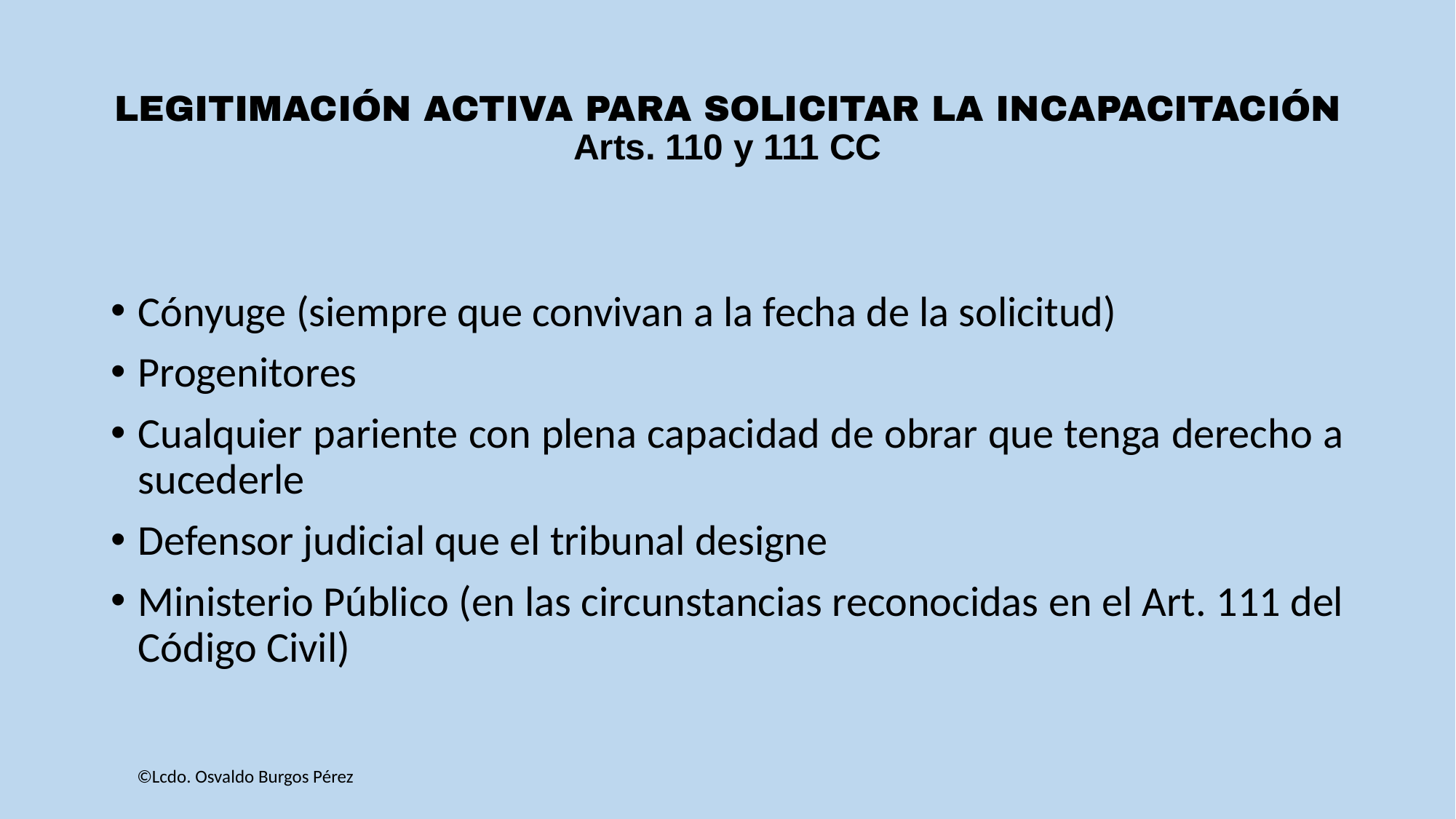

# LEGITIMACIÓN ACTIVA PARA SOLICITAR LA INCAPACITACIÓN Arts. 110 y 111 CC

Cónyuge (siempre que convivan a la fecha de la solicitud)
Progenitores
Cualquier pariente con plena capacidad de obrar que tenga derecho a sucederle
Defensor judicial que el tribunal designe
Ministerio Público (en las circunstancias reconocidas en el Art. 111 del Código Civil)
©Lcdo. Osvaldo Burgos Pérez